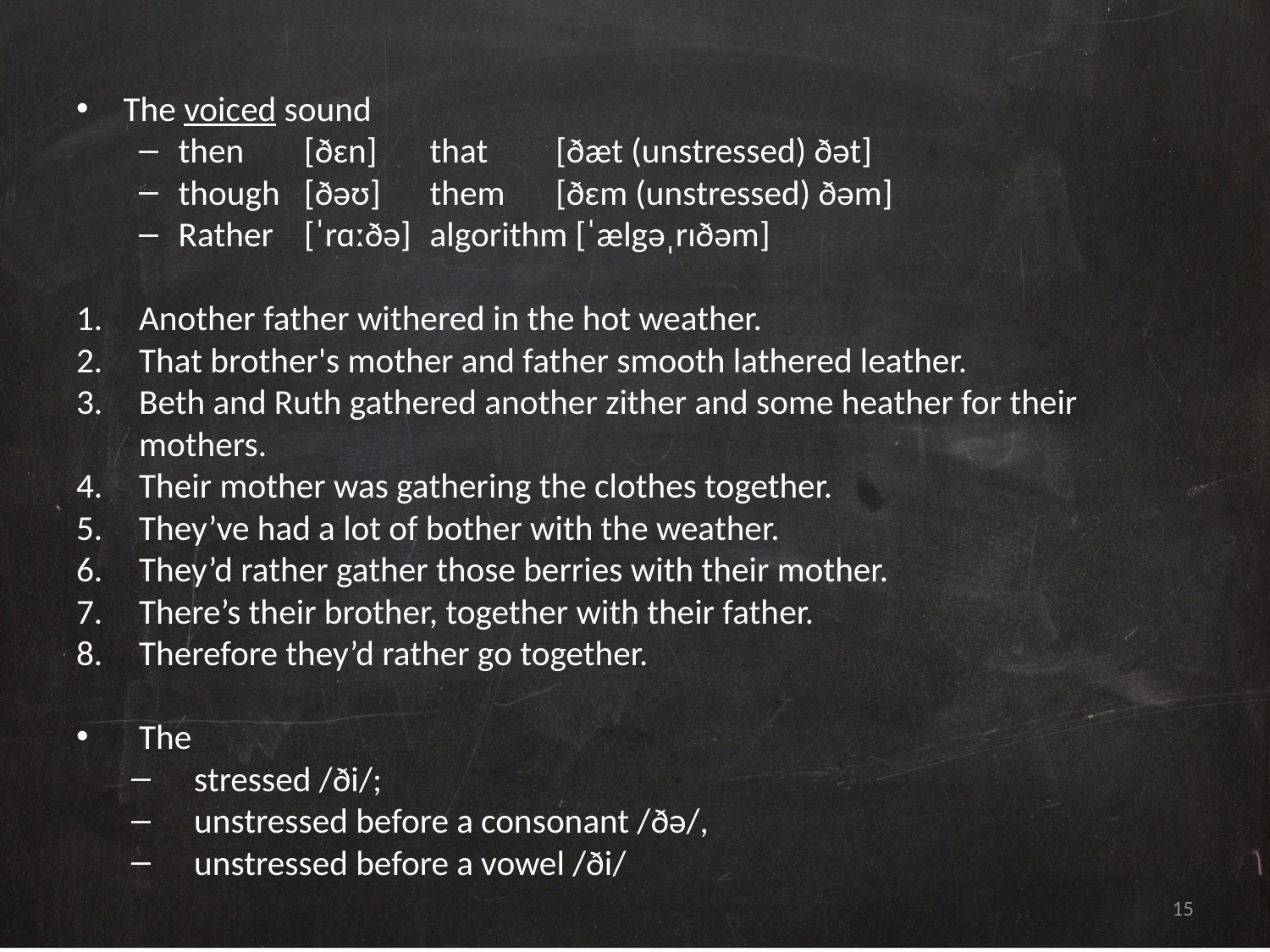

The voiced sound
then		[ðɛn]  			that		[ðæt (unstressed) ðət]
though	[ðəʊ]			them	[ðɛm (unstressed) ðəm]
Rather	[ˈrɑːðə] 			algorithm [ˈælgəˌrɪðəm]

Another father withered in the hot weather.
That brother's mother and father smooth lathered leather.
Beth and Ruth gathered another zither and some heather for their mothers.
Their mother was gathering the clothes together.
They’ve had a lot of bother with the weather.
They’d rather gather those berries with their mother.
There’s their brother, together with their father.
Therefore they’d rather go together.

The
stressed /ði/;
unstressed before a consonant /ðə/,
unstressed before a vowel /ði/

15